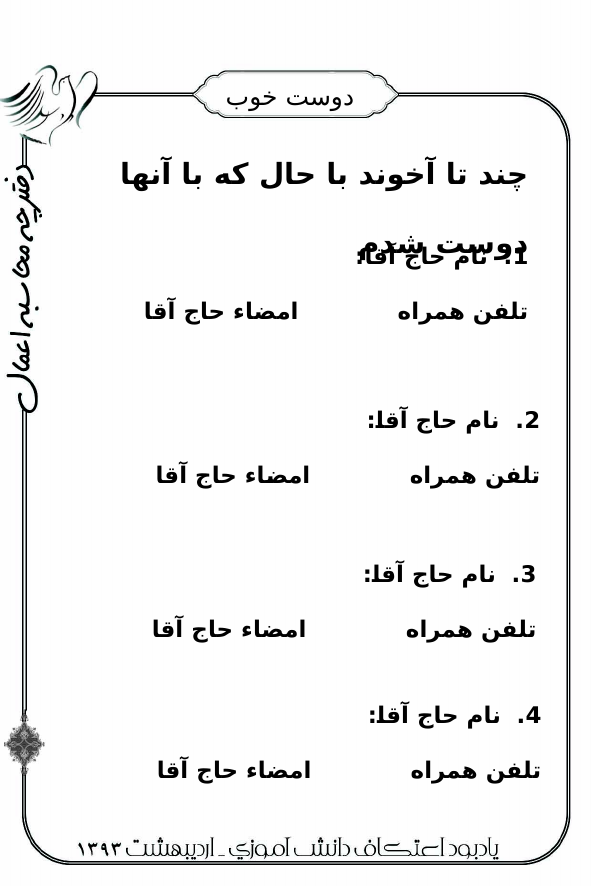

# دوست خوب
چند تا آخوند با حال که با آنها دوست شدم

1.  نام حاج آقا:
تلفن همراه  		          امضاء حاج آقا
2.  نام حاج آقا:
تلفن همراه  		          امضاء حاج آقا
3.  نام حاج آقا:
تلفن همراه  		          امضاء حاج آقا
4.  نام حاج آقا:
تلفن همراه  		          امضاء حاج آقا